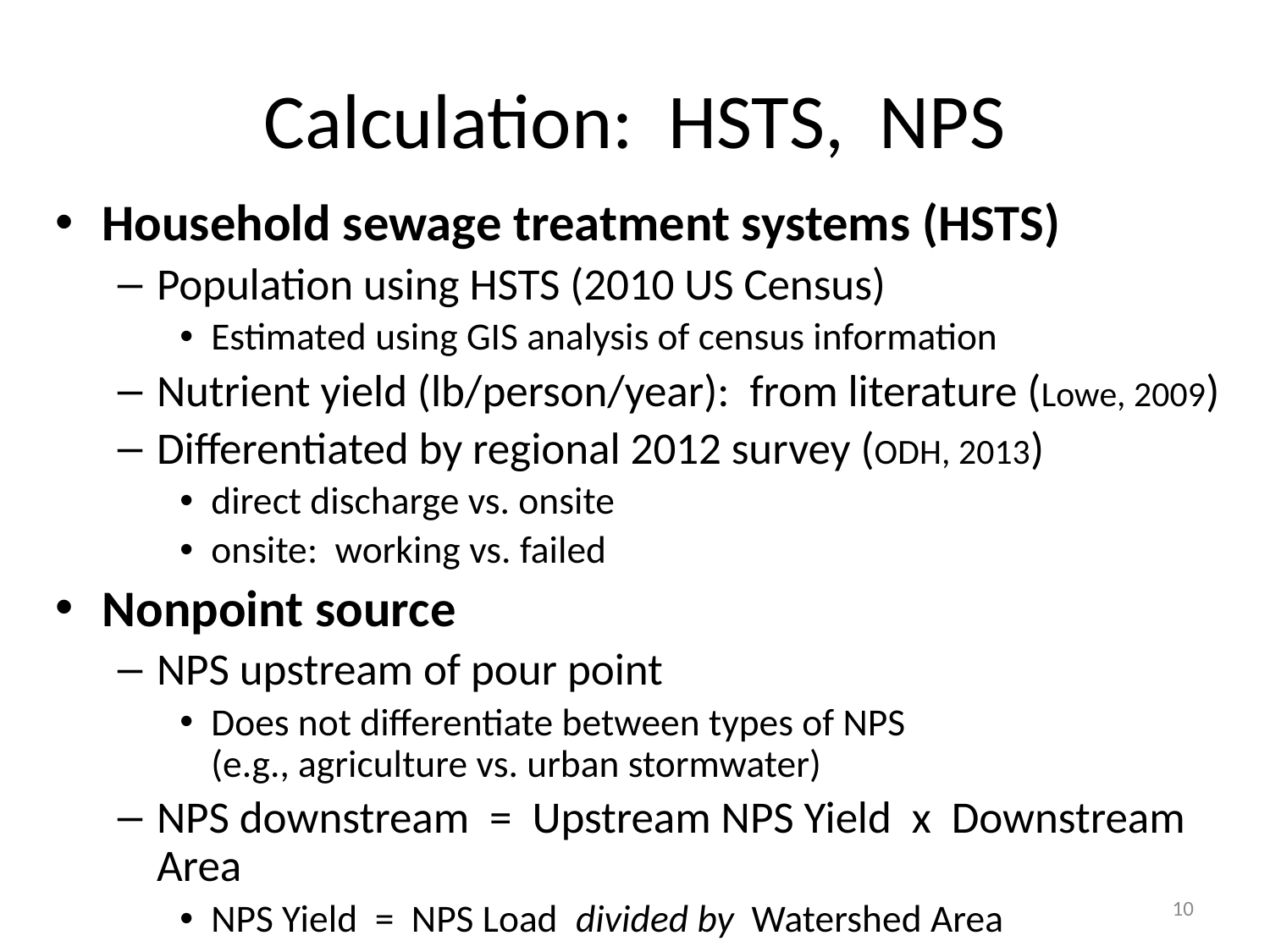

# Calculation:  HSTS,  NPS
Household sewage treatment systems (HSTS)
Population using HSTS (2010 US Census)
Estimated using GIS analysis of census information
Nutrient yield (lb/person/year):  from literature (Lowe, 2009)
Differentiated by regional 2012 survey (ODH, 2013)
direct discharge vs. onsite
onsite:  working vs. failed
Nonpoint source
NPS upstream of pour point
Does not differentiate between types of NPS
(e.g., agriculture vs. urban stormwater)
NPS downstream  =  Upstream NPS Yield  x  Downstream Area
NPS Yield  =  NPS Load  divided by  Watershed Area
10